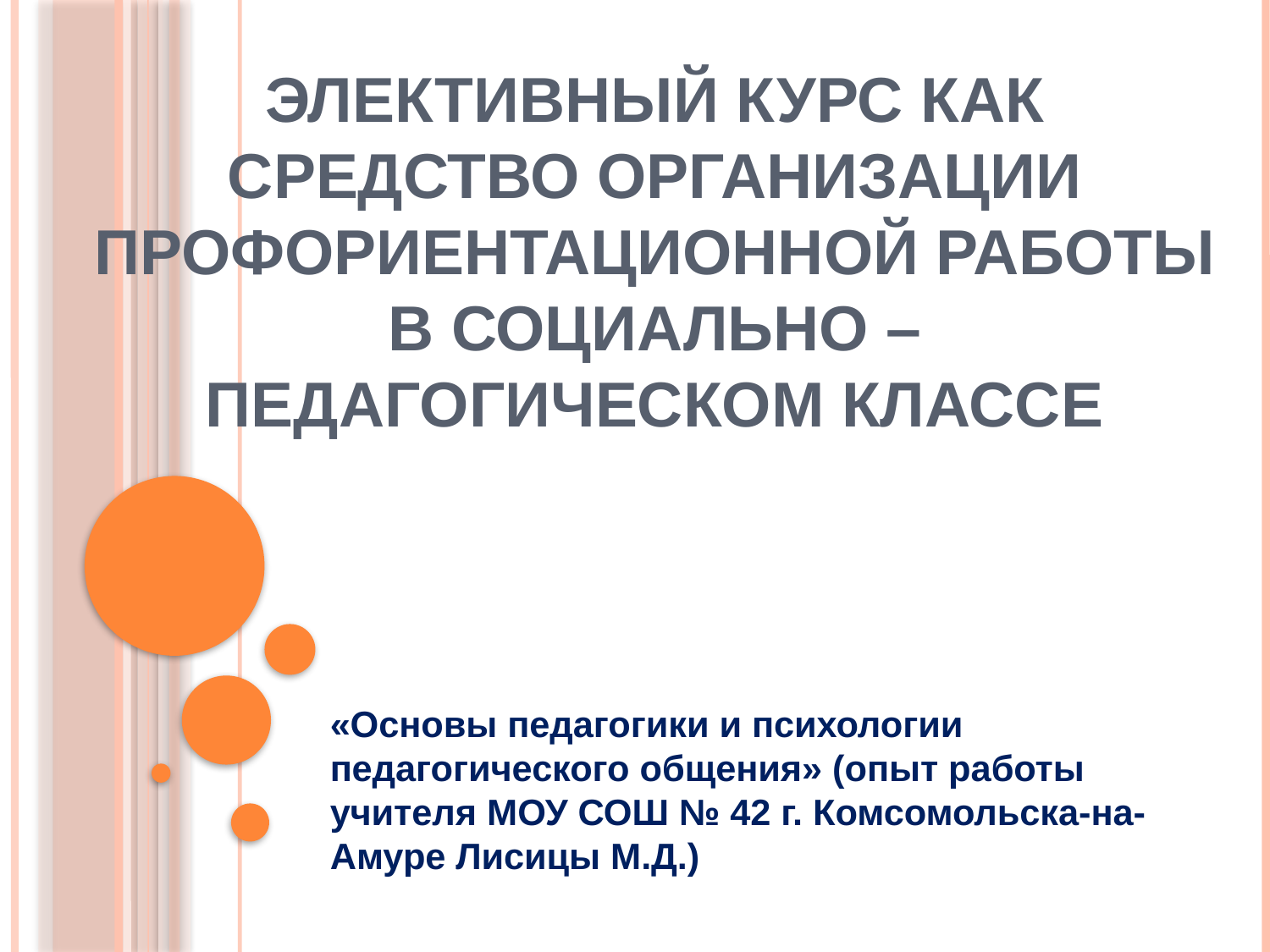

# Элективный курс как средство организации профориентационной работы в социально – педагогическом классе
«Основы педагогики и психологии педагогического общения» (опыт работы учителя МОУ СОШ № 42 г. Комсомольска-на-Амуре Лисицы М.Д.)